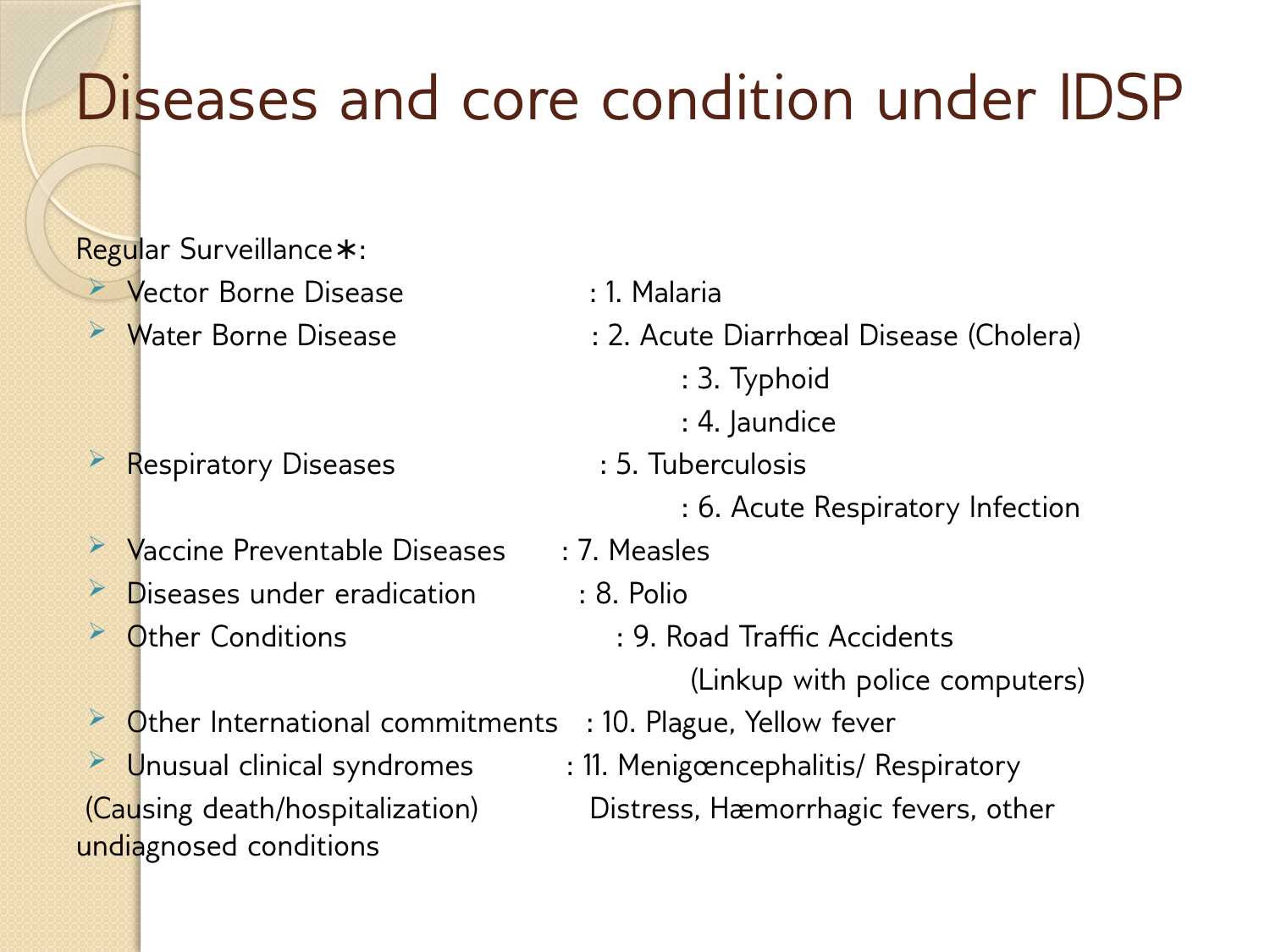

# Diseases and core condition under IDSP
Regular Surveillance∗:
Vector Borne Disease                    : 1. Malaria
Water Borne Disease                     : 2. Acute Diarrhoeal Disease (Cholera)
                                                                 : 3. Typhoid
                                                                 : 4. Jaundice
Respiratory Diseases                      : 5. Tuberculosis
                                                                 : 6. Acute Respiratory Infection
Vaccine Preventable Diseases      : 7. Measles
Diseases under eradication           : 8. Polio
Other Conditions                             : 9. Road Traffic Accidents
                                                                  (Linkup with police computers)
Other International commitments   : 10. Plague, Yellow fever
Unusual clinical syndromes          : 11. Menigoencephalitis/ Respiratory
 (Causing death/hospitalization)            Distress, Haemorrhagic fevers, other undiagnosed conditions